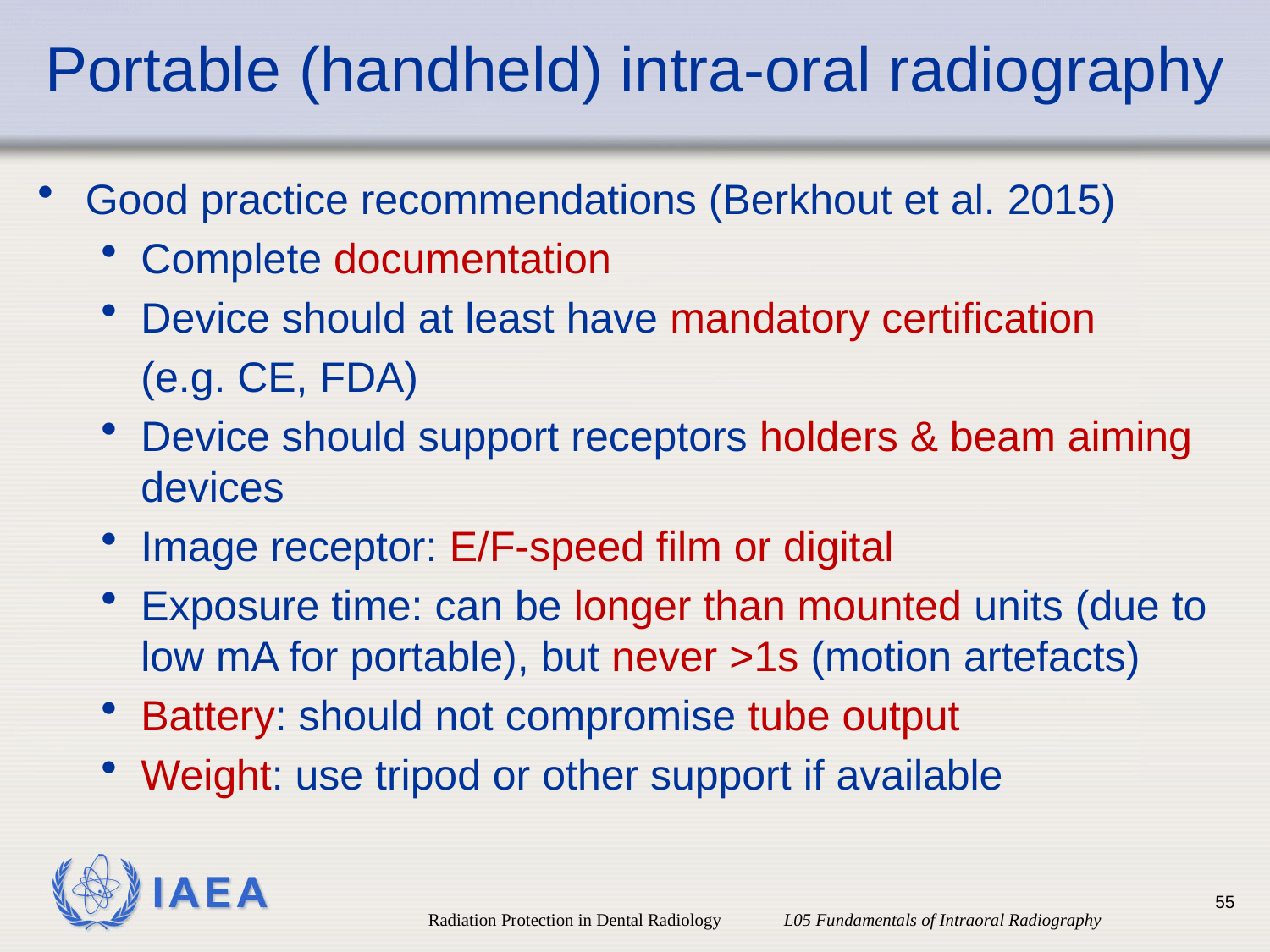

# Portable (handheld) intra-oral radiography
Good practice recommendations (Berkhout et al. 2015)
Complete documentation
Device should at least have mandatory certification
	(e.g. CE, FDA)
Device should support receptors holders & beam aiming devices
Image receptor: E/F-speed film or digital
Exposure time: can be longer than mounted units (due to low mA for portable), but never >1s (motion artefacts)
Battery: should not compromise tube output
Weight: use tripod or other support if available
55
Radiation Protection in Dental Radiology              L05 Fundamentals of Intraoral Radiography